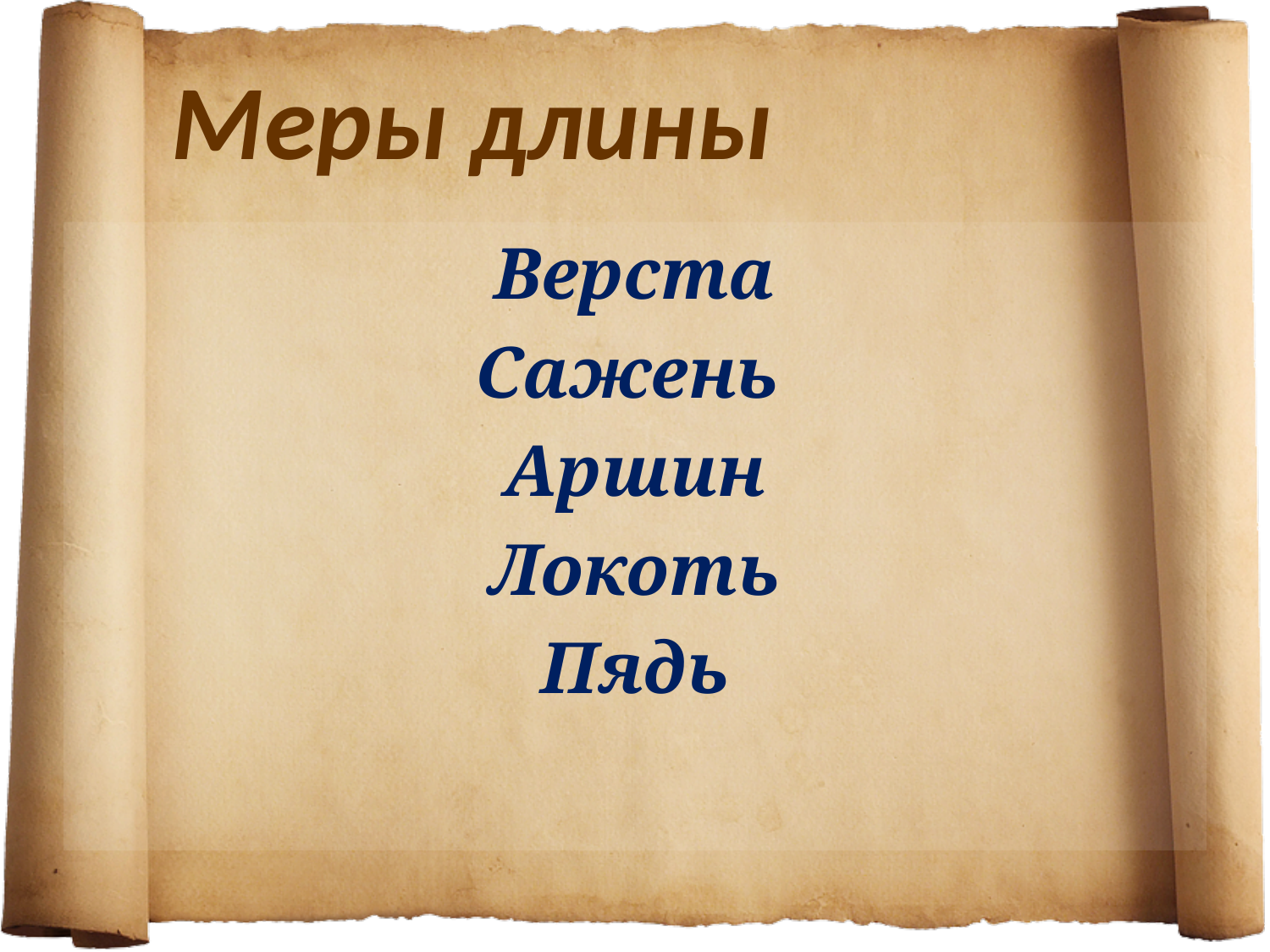

# Меры длины
Верста
Сажень
Аршин
Локоть
Пядь